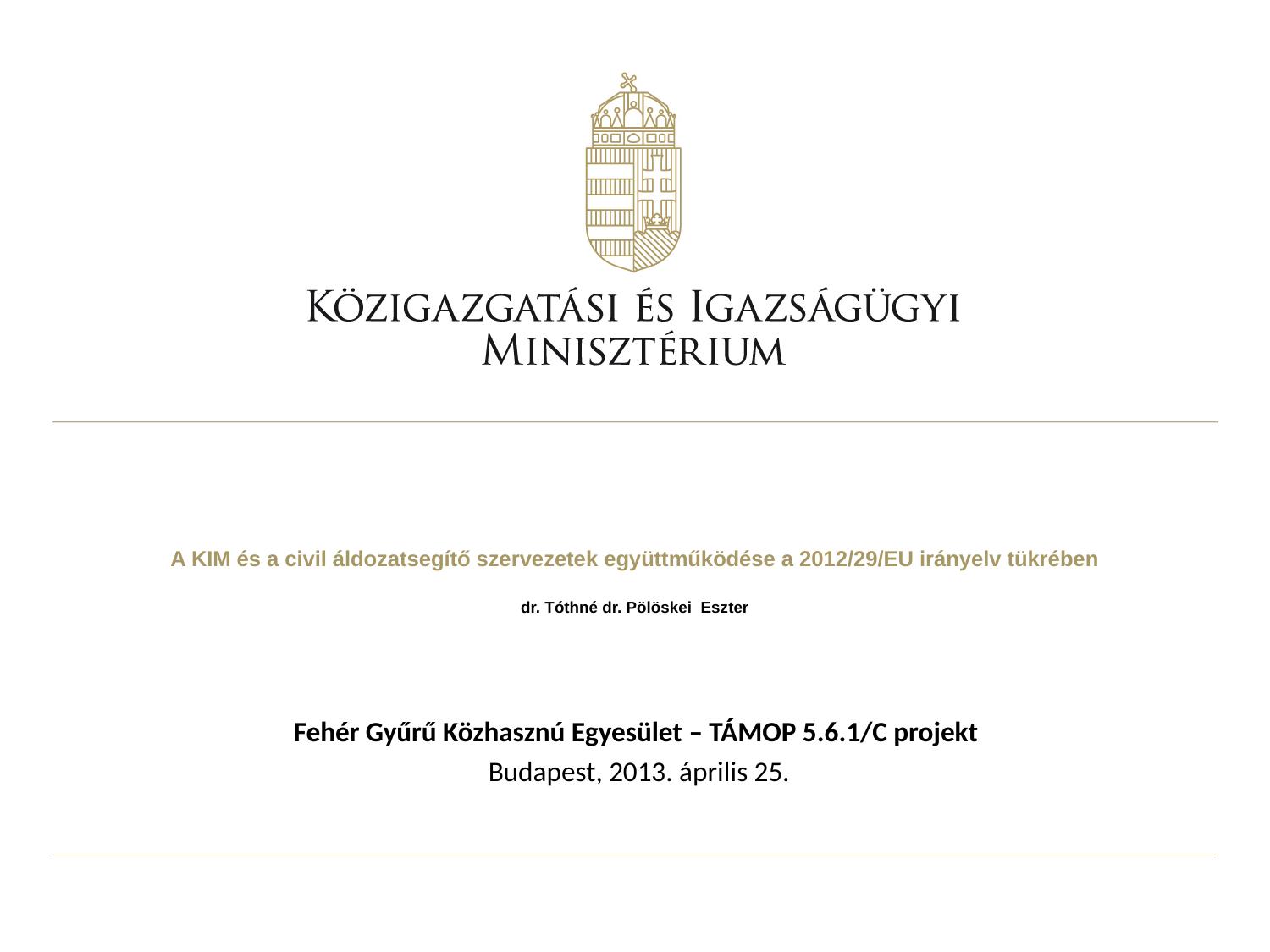

# A KIM és a civil áldozatsegítő szervezetek együttműködése a 2012/29/EU irányelv tükrében dr. Tóthné dr. Pölöskei  Eszter
Fehér Gyűrű Közhasznú Egyesület – TÁMOP 5.6.1/C projekt
Budapest, 2013. április 25.